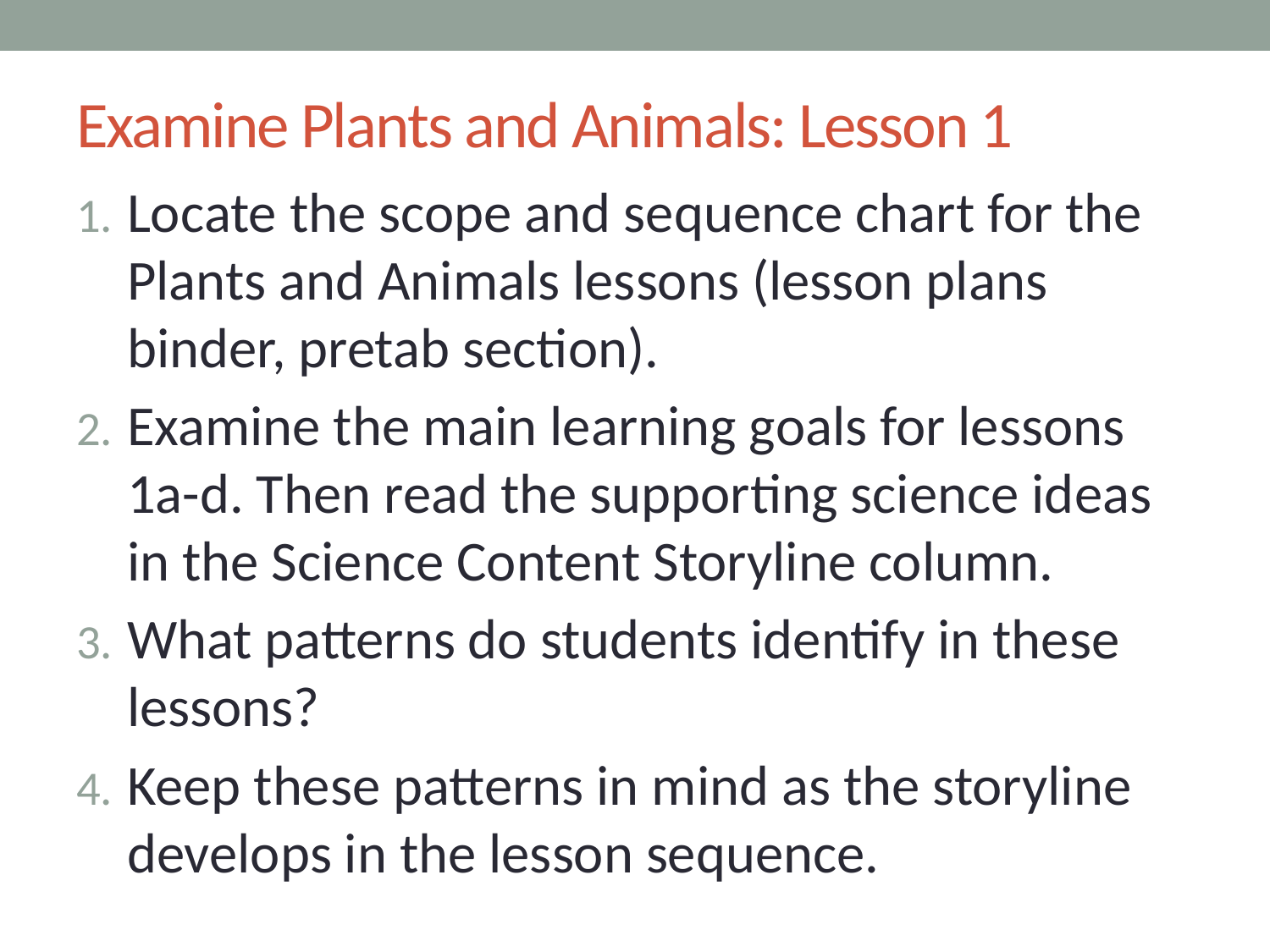

# Examine Plants and Animals: Lesson 1
Locate the scope and sequence chart for the Plants and Animals lessons (lesson plans binder, pretab section).
Examine the main learning goals for lessons 1a-d. Then read the supporting science ideas in the Science Content Storyline column.
What patterns do students identify in these lessons?
Keep these patterns in mind as the storyline develops in the lesson sequence.